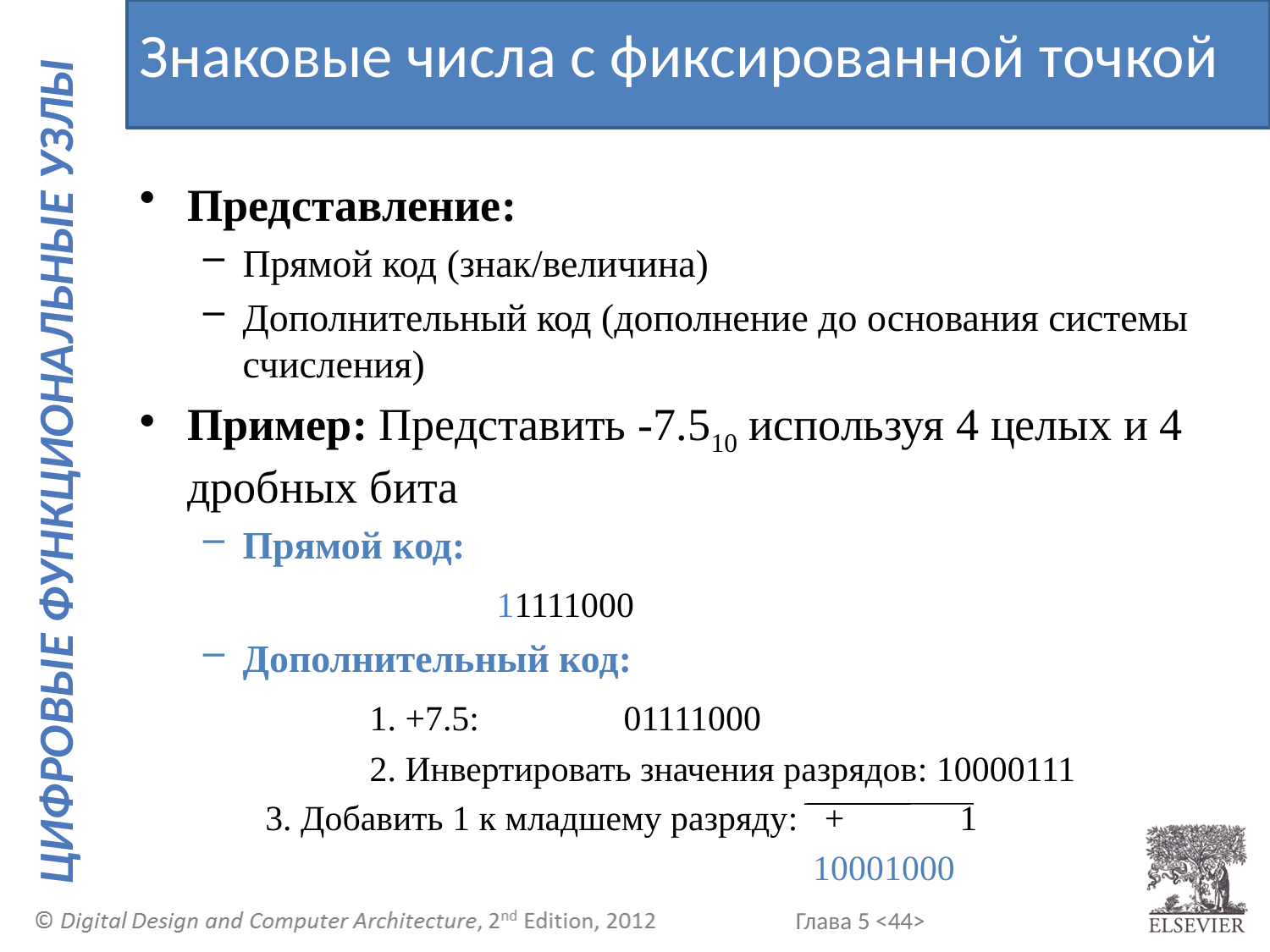

Знаковые числа с фиксированной точкой

Представление:
Прямой код (знак/величина)
Дополнительный код (дополнение до основания системы счисления)
Пример: Представить -7.510 используя 4 целых и 4 дробных бита
Прямой код:
			11111000
Дополнительный код:
		1. +7.5:		01111000
		2. Инвертировать значения разрядов: 10000111
       3. Добавить 1 к младшему разряду:   +             1
                      	            		       10001000